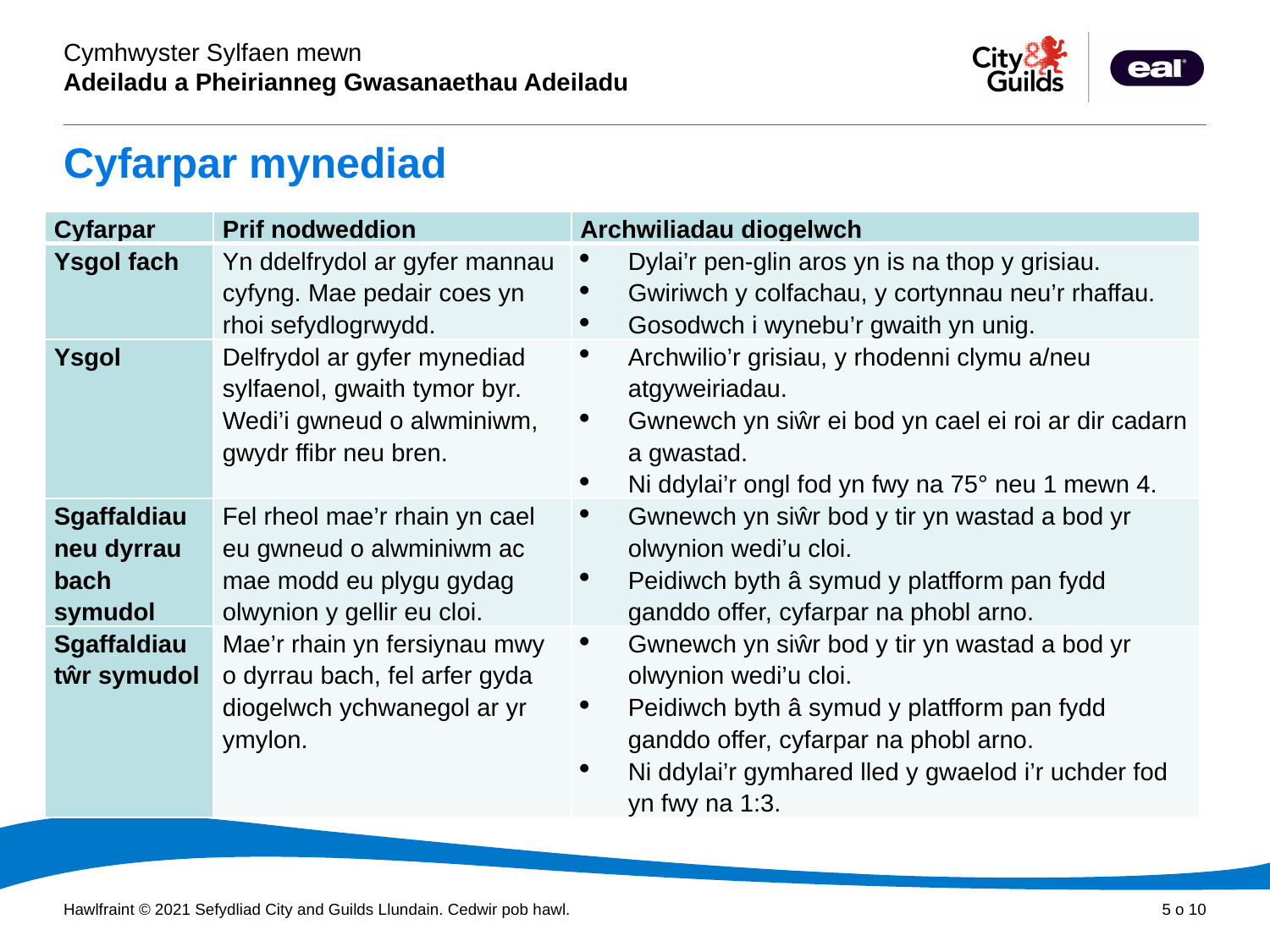

# Cyfarpar mynediad
| Cyfarpar | Prif nodweddion | Archwiliadau diogelwch |
| --- | --- | --- |
| Ysgol fach | Yn ddelfrydol ar gyfer mannau cyfyng. Mae pedair coes yn rhoi sefydlogrwydd. | Dylai’r pen-glin aros yn is na thop y grisiau. Gwiriwch y colfachau, y cortynnau neu’r rhaffau. Gosodwch i wynebu’r gwaith yn unig. |
| Ysgol | Delfrydol ar gyfer mynediad sylfaenol, gwaith tymor byr. Wedi’i gwneud o alwminiwm, gwydr ffibr neu bren. | Archwilio’r grisiau, y rhodenni clymu a/neu atgyweiriadau. Gwnewch yn siŵr ei bod yn cael ei roi ar dir cadarn a gwastad. Ni ddylai’r ongl fod yn fwy na 75° neu 1 mewn 4. |
| Sgaffaldiau neu dyrrau bach symudol | Fel rheol mae’r rhain yn cael eu gwneud o alwminiwm ac mae modd eu plygu gydag olwynion y gellir eu cloi. | Gwnewch yn siŵr bod y tir yn wastad a bod yr olwynion wedi’u cloi. Peidiwch byth â symud y platfform pan fydd ganddo offer, cyfarpar na phobl arno. |
| Sgaffaldiau tŵr symudol | Mae’r rhain yn fersiynau mwy o dyrrau bach, fel arfer gyda diogelwch ychwanegol ar yr ymylon. | Gwnewch yn siŵr bod y tir yn wastad a bod yr olwynion wedi’u cloi. Peidiwch byth â symud y platfform pan fydd ganddo offer, cyfarpar na phobl arno. Ni ddylai’r gymhared lled y gwaelod i’r uchder fod yn fwy na 1:3. |